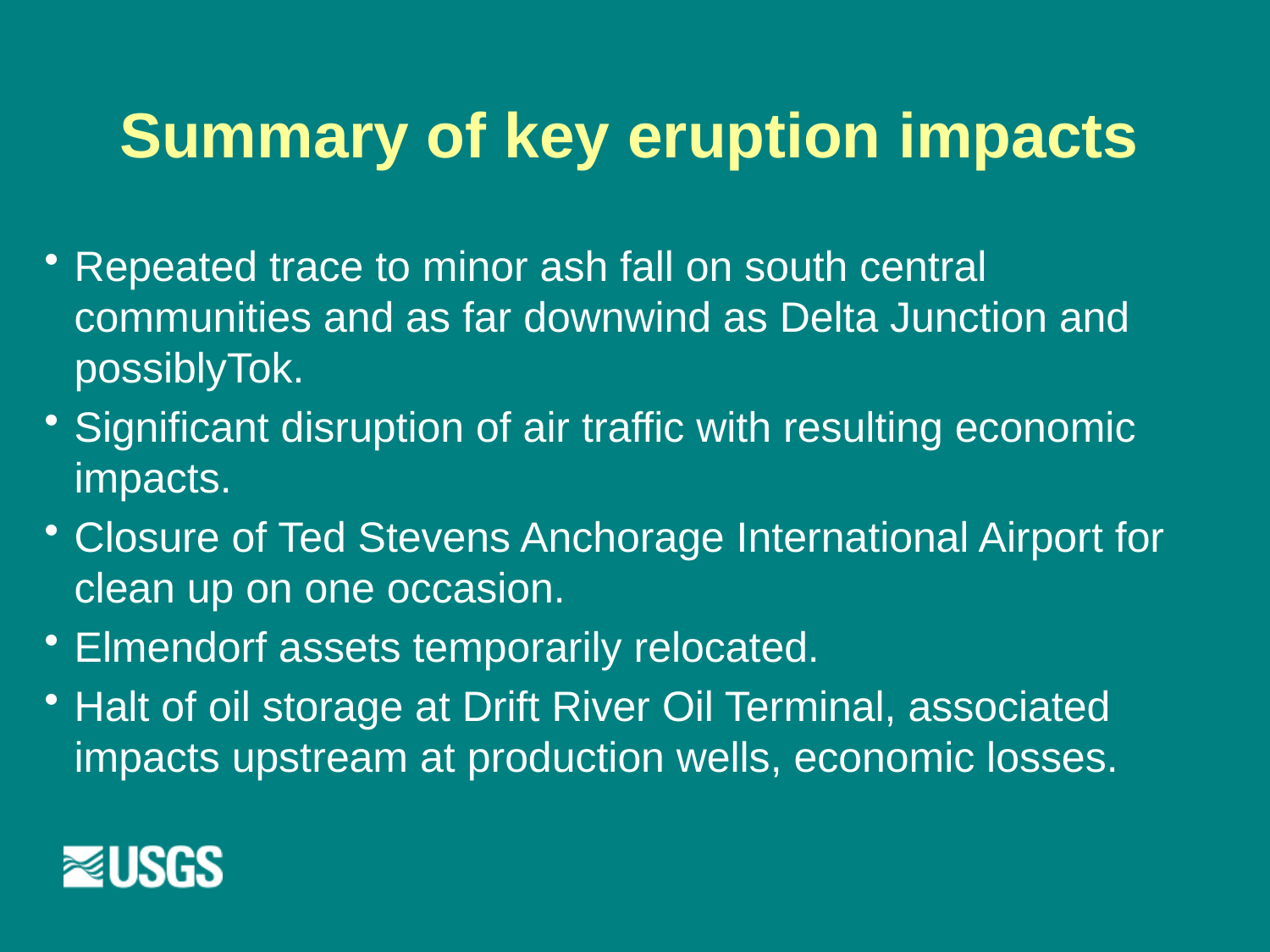

Summary of key eruption impacts
Repeated trace to minor ash fall on south central communities and as far downwind as Delta Junction and possiblyTok.
Significant disruption of air traffic with resulting economic impacts.
Closure of Ted Stevens Anchorage International Airport for clean up on one occasion.
Elmendorf assets temporarily relocated.
Halt of oil storage at Drift River Oil Terminal, associated impacts upstream at production wells, economic losses.